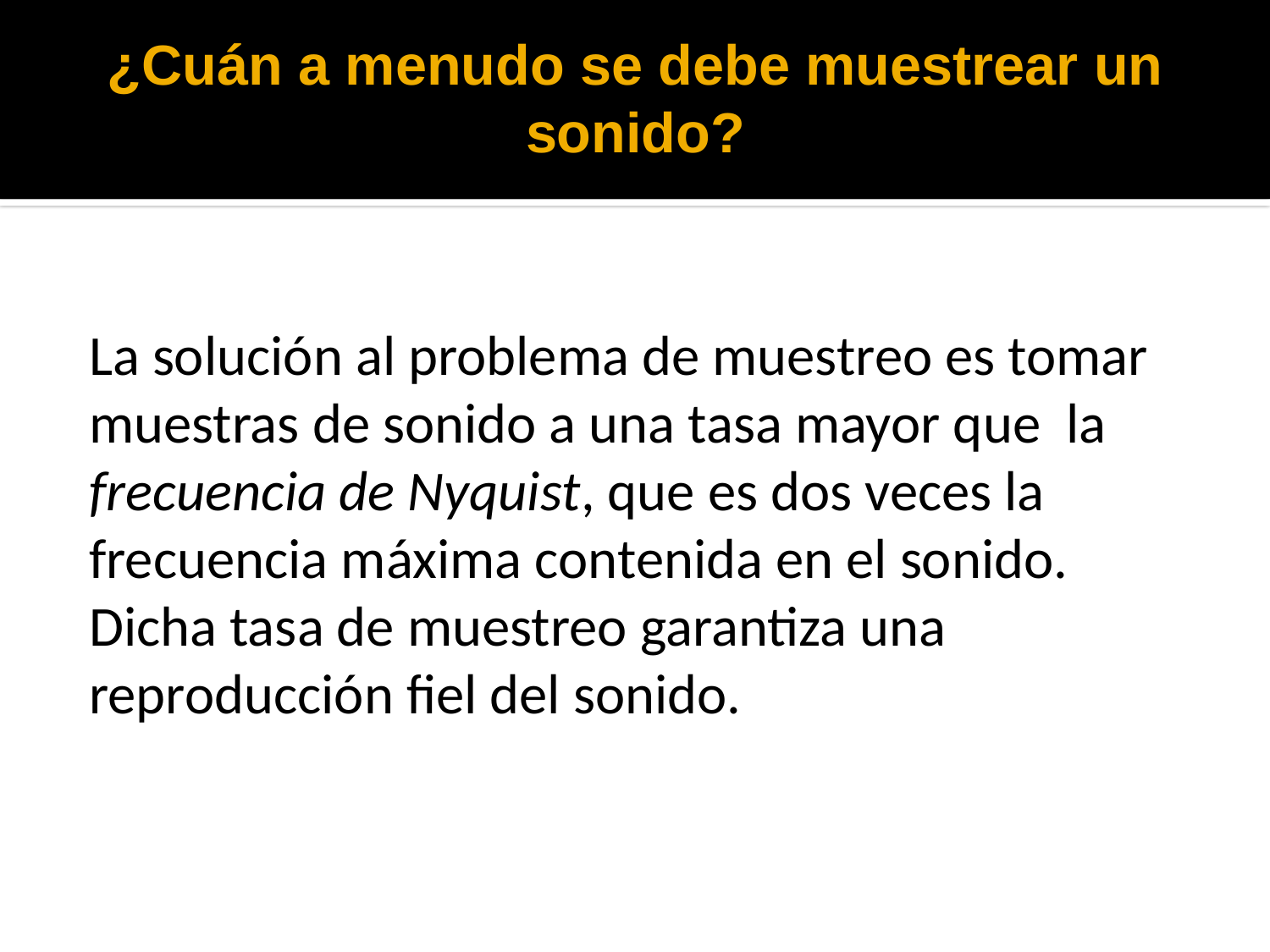

# ¿Cuán a menudo se debe muestrear un sonido?
La solución al problema de muestreo es tomar muestras de sonido a una tasa mayor que  la frecuencia de Nyquist, que es dos veces la frecuencia máxima contenida en el sonido.
Dicha tasa de muestreo garantiza una reproducción fiel del sonido.